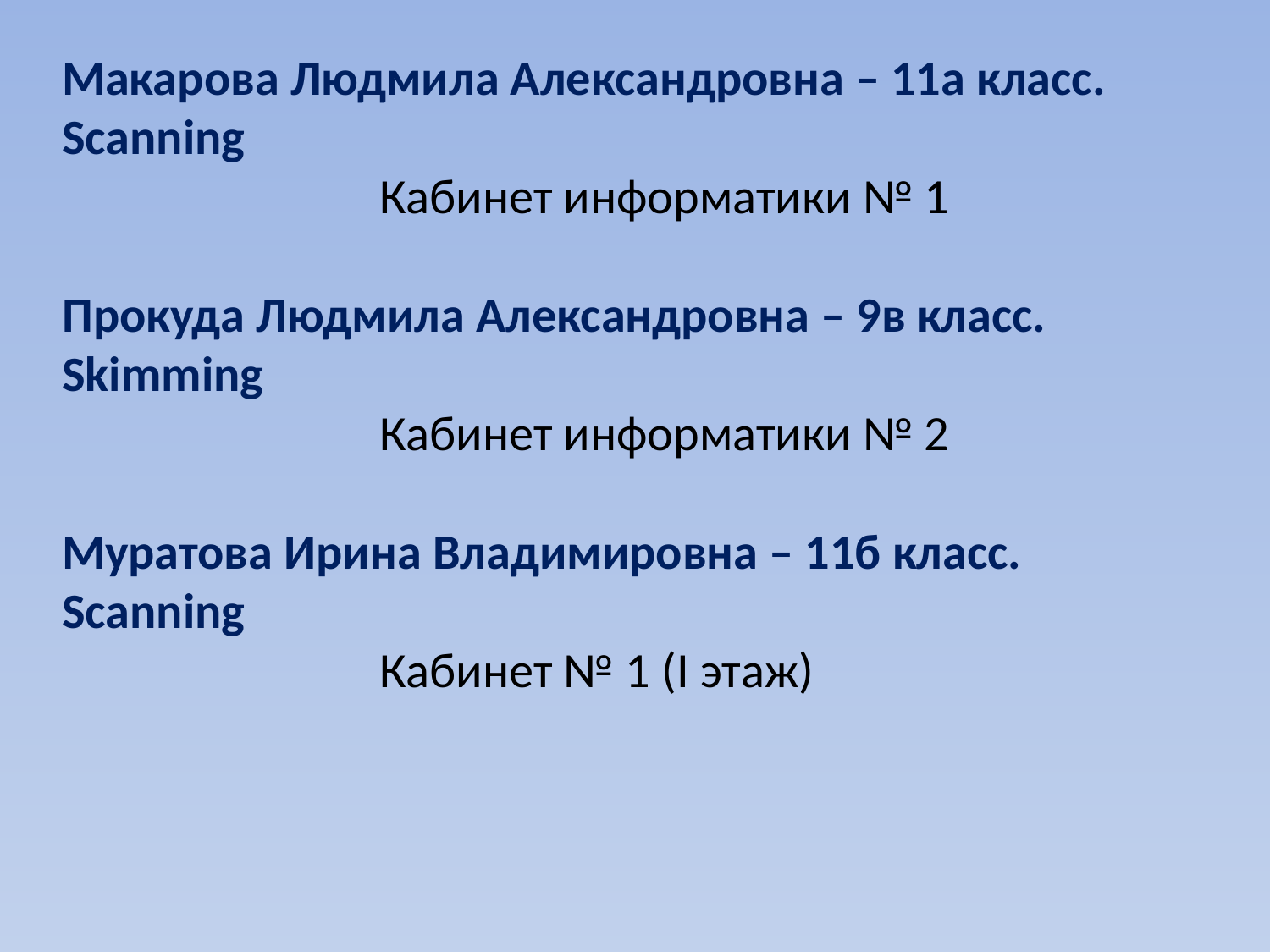

Макарова Людмила Александровна – 11а класс. Scanning
Кабинет информатики № 1

Прокуда Людмила Александровна – 9в класс. Skimming
Кабинет информатики № 2

Муратова Ирина Владимировна – 11б класс. Scanning
Кабинет № 1 (I этаж)